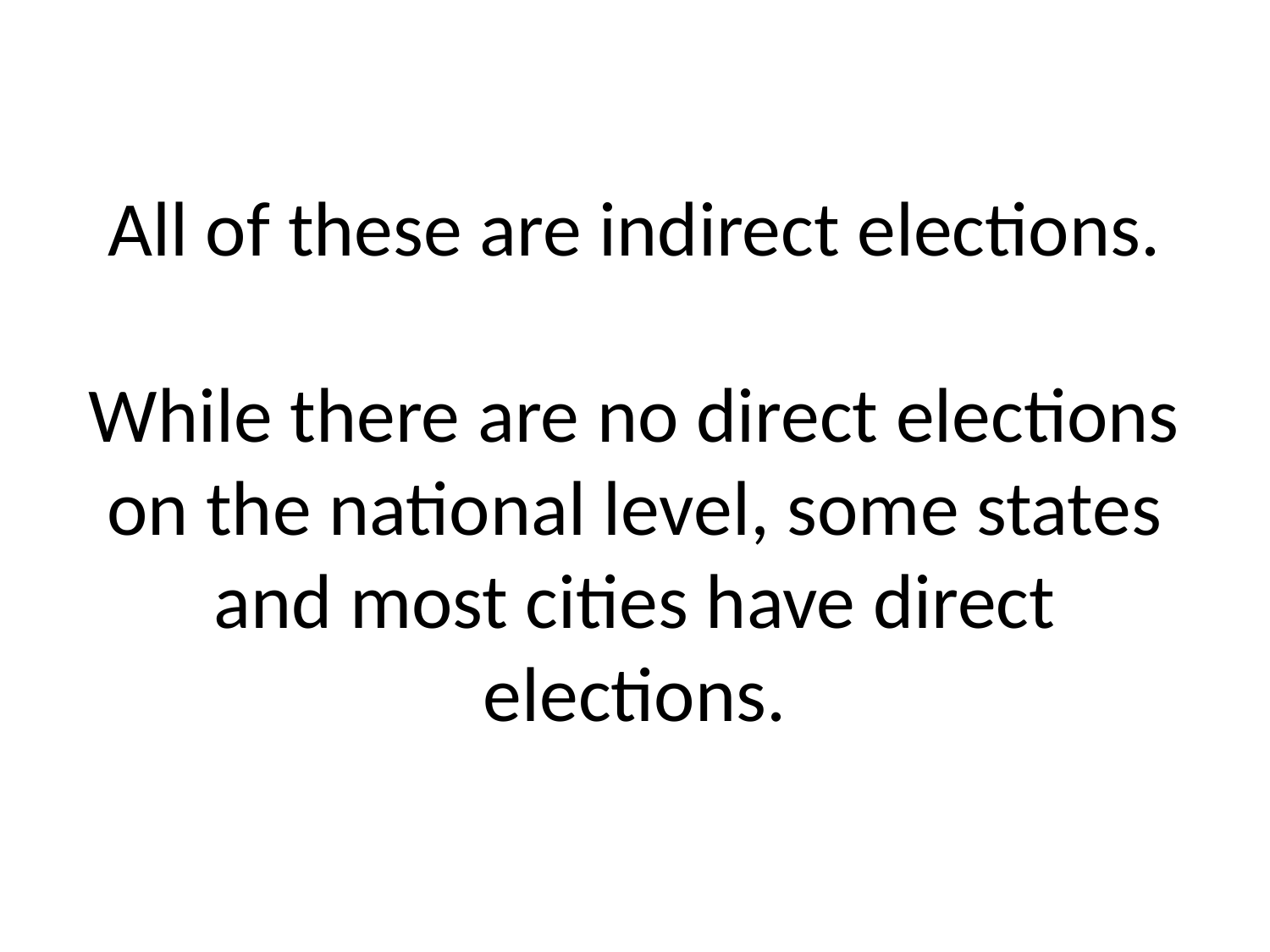

# All of these are indirect elections. While there are no direct elections on the national level, some states and most cities have direct elections.